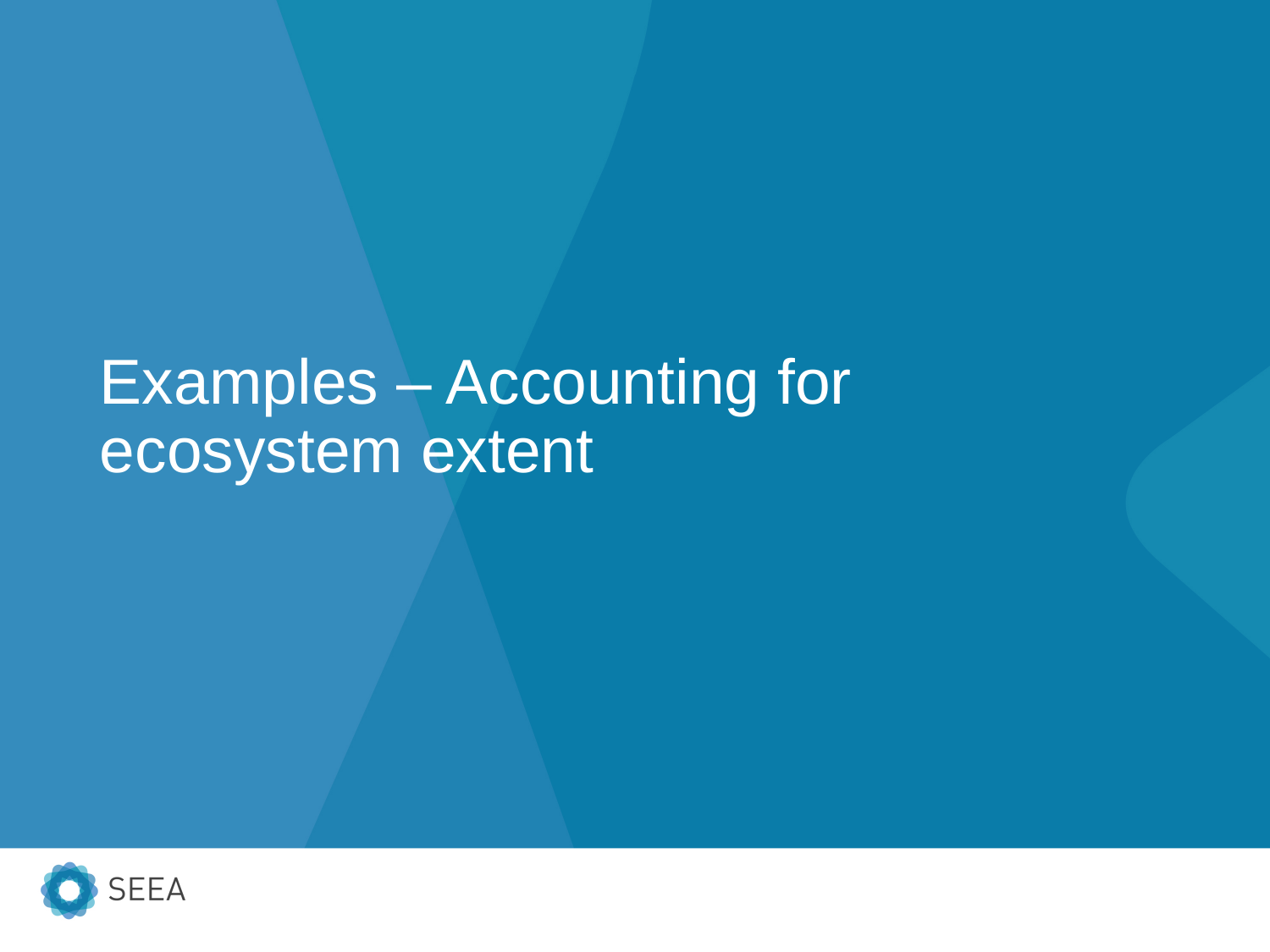

# Examples – Accounting for ecosystem extent